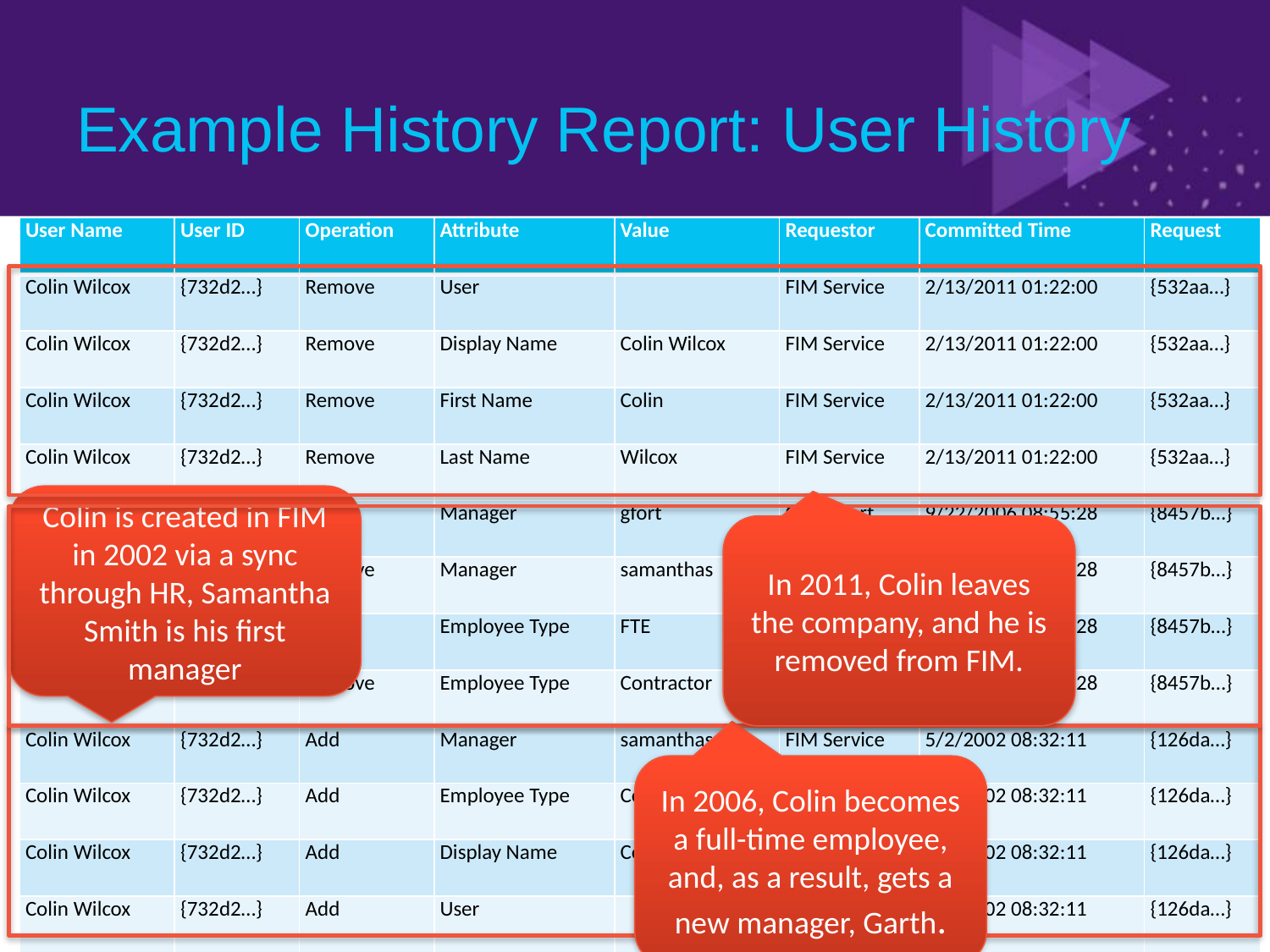

# Example History Report: User History
| User Name | User ID | Operation | Attribute | Value | Requestor | Committed Time | Request |
| --- | --- | --- | --- | --- | --- | --- | --- |
| Colin Wilcox | {732d2…} | Remove | User |  | FIM Service | 2/13/2011 01:22:00 | {532aa…} |
| Colin Wilcox | {732d2…} | Remove | Display Name | Colin Wilcox | FIM Service | 2/13/2011 01:22:00 | {532aa…} |
| Colin Wilcox | {732d2…} | Remove | First Name | Colin | FIM Service | 2/13/2011 01:22:00 | {532aa…} |
| Colin Wilcox | {732d2…} | Remove | Last Name | Wilcox | FIM Service | 2/13/2011 01:22:00 | {532aa…} |
| Colin Wilcox | {732d2…} | Add | Manager | gfort | Garth Fort | 9/22/2006 08:55:28 | {8457b…} |
| Colin Wilcox | {732d2…} | Remove | Manager | samanthas | Garth Fort | 9/22/2006 08:55:28 | {8457b…} |
| Colin Wilcox | {732d2…} | Add | Employee Type | FTE | Garth Fort | 9/22/2006 08:55:28 | {8457b…} |
| Colin Wilcox | {732d2…} | Remove | Employee Type | Contractor | Garth Fort | 9/22/2006 08:55:28 | {8457b…} |
| Colin Wilcox | {732d2…} | Add | Manager | samanthas | FIM Service | 5/2/2002 08:32:11 | {126da…} |
| Colin Wilcox | {732d2…} | Add | Employee Type | Contractor | FIM Service | 5/2/2002 08:32:11 | {126da…} |
| Colin Wilcox | {732d2…} | Add | Display Name | Colin Wilcox | FIM Service | 5/2/2002 08:32:11 | {126da…} |
| Colin Wilcox | {732d2…} | Add | User |  | FIM Service | 5/2/2002 08:32:11 | {126da…} |

Colin is created in FIM in 2002 via a sync through HR, Samantha Smith is his first manager

In 2011, Colin leaves the company, and he is removed from FIM.

In 2006, Colin becomes a full-time employee, and, as a result, gets a new manager, Garth.